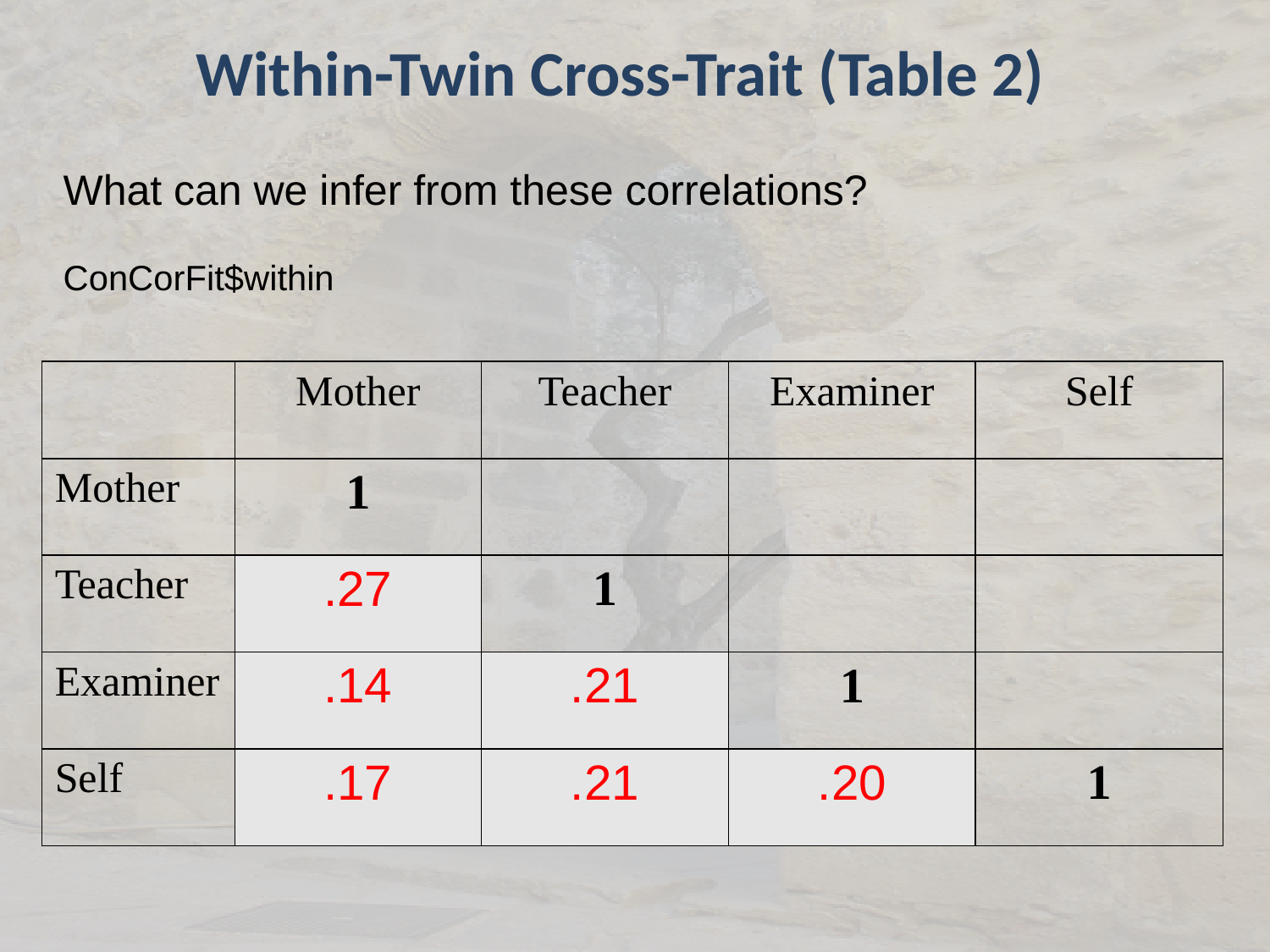

# Within-Twin Cross-Trait (Table 2)
What can we infer from these correlations?

ConCorFit$within
|  | Mother | Teacher | Examiner | Self |
| --- | --- | --- | --- | --- |
| Mother | 1 |  |  |  |
| Teacher | .27 | 1 |  |  |
| Examiner | .14 | .21 | 1 |  |
| Self | .17 | .21 | .20 | 1 |